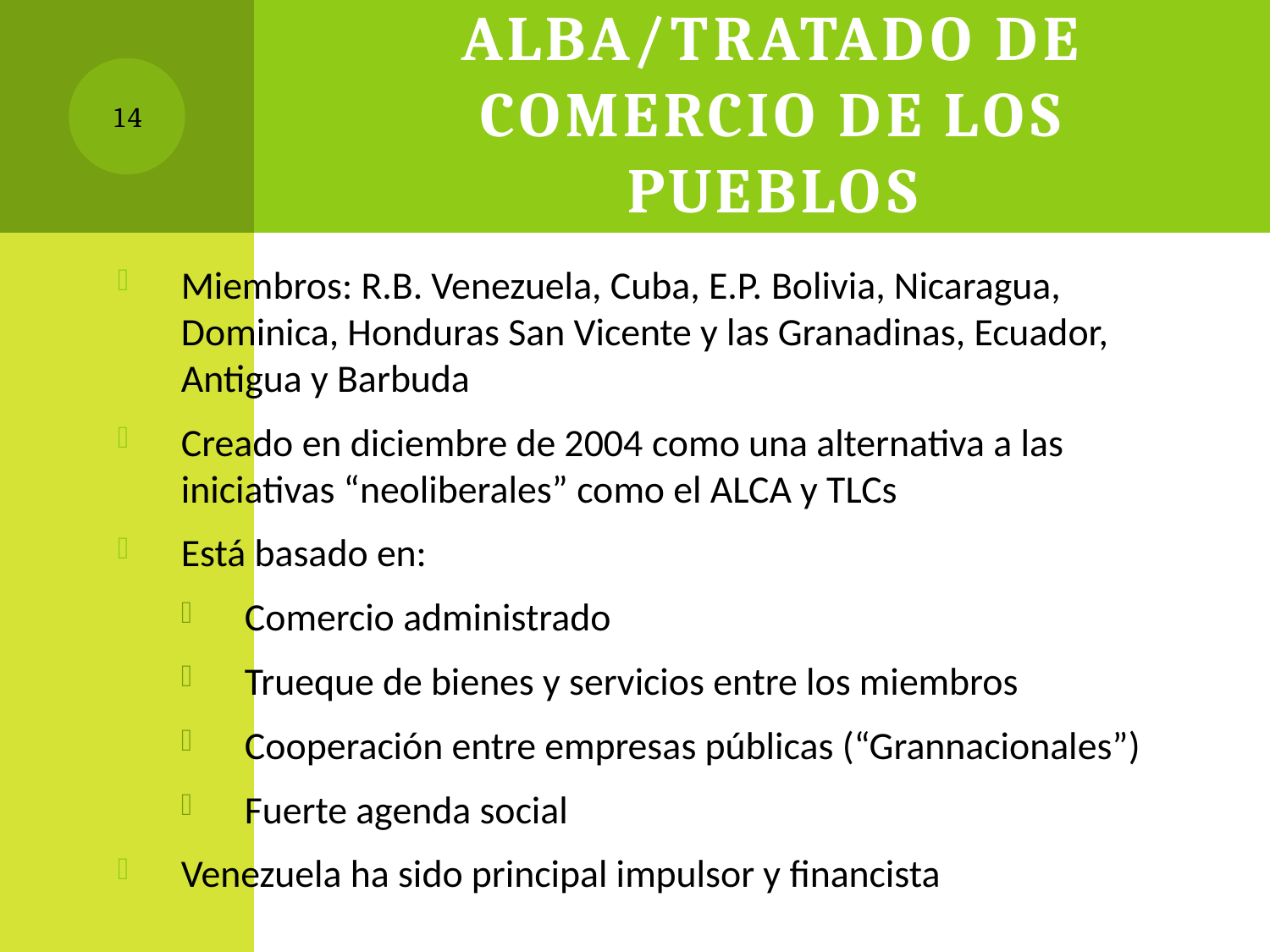

# ALBA/Tratado de Comercio de los Pueblos
14
Miembros: R.B. Venezuela, Cuba, E.P. Bolivia, Nicaragua,  Dominica, Honduras San Vicente y las Granadinas, Ecuador,  Antigua y Barbuda
Creado en diciembre de 2004 como una alternativa a las iniciativas “neoliberales” como el ALCA y TLCs
Está basado en:
Comercio administrado
Trueque de bienes y servicios entre los miembros
Cooperación entre empresas públicas (“Grannacionales”)
Fuerte agenda social
Venezuela ha sido principal impulsor y financista